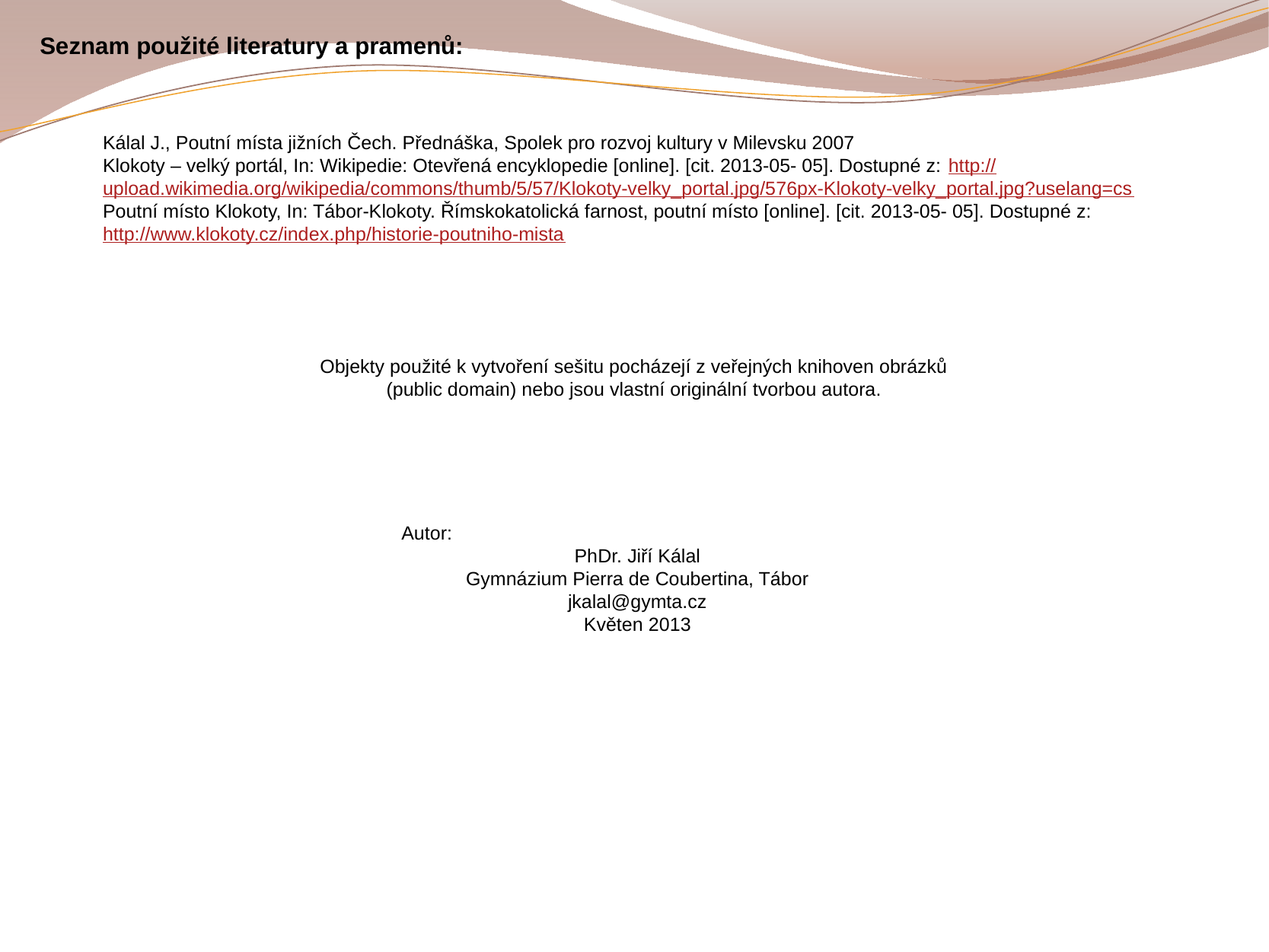

Seznam použité literatury a pramenů:
Kálal J., Poutní místa jižních Čech. Přednáška, Spolek pro rozvoj kultury v Milevsku 2007
Klokoty – velký portál, In: Wikipedie: Otevřená encyklopedie [online]. [cit. 2013-05- 05]. Dostupné z: http://upload.wikimedia.org/wikipedia/commons/thumb/5/57/Klokoty-velky_portal.jpg/576px-Klokoty-velky_portal.jpg?uselang=cs
Poutní místo Klokoty, In: Tábor-Klokoty. Římskokatolická farnost, poutní místo [online]. [cit. 2013-05- 05]. Dostupné z: http://www.klokoty.cz/index.php/historie-poutniho-mista

Objekty použité k vytvoření sešitu pocházejí z veřejných knihoven obrázků (public domain) nebo jsou vlastní originální tvorbou autora.
Autor:
PhDr. Jiří Kálal
Gymnázium Pierra de Coubertina, Tábor
jkalal@gymta.cz
Květen 2013